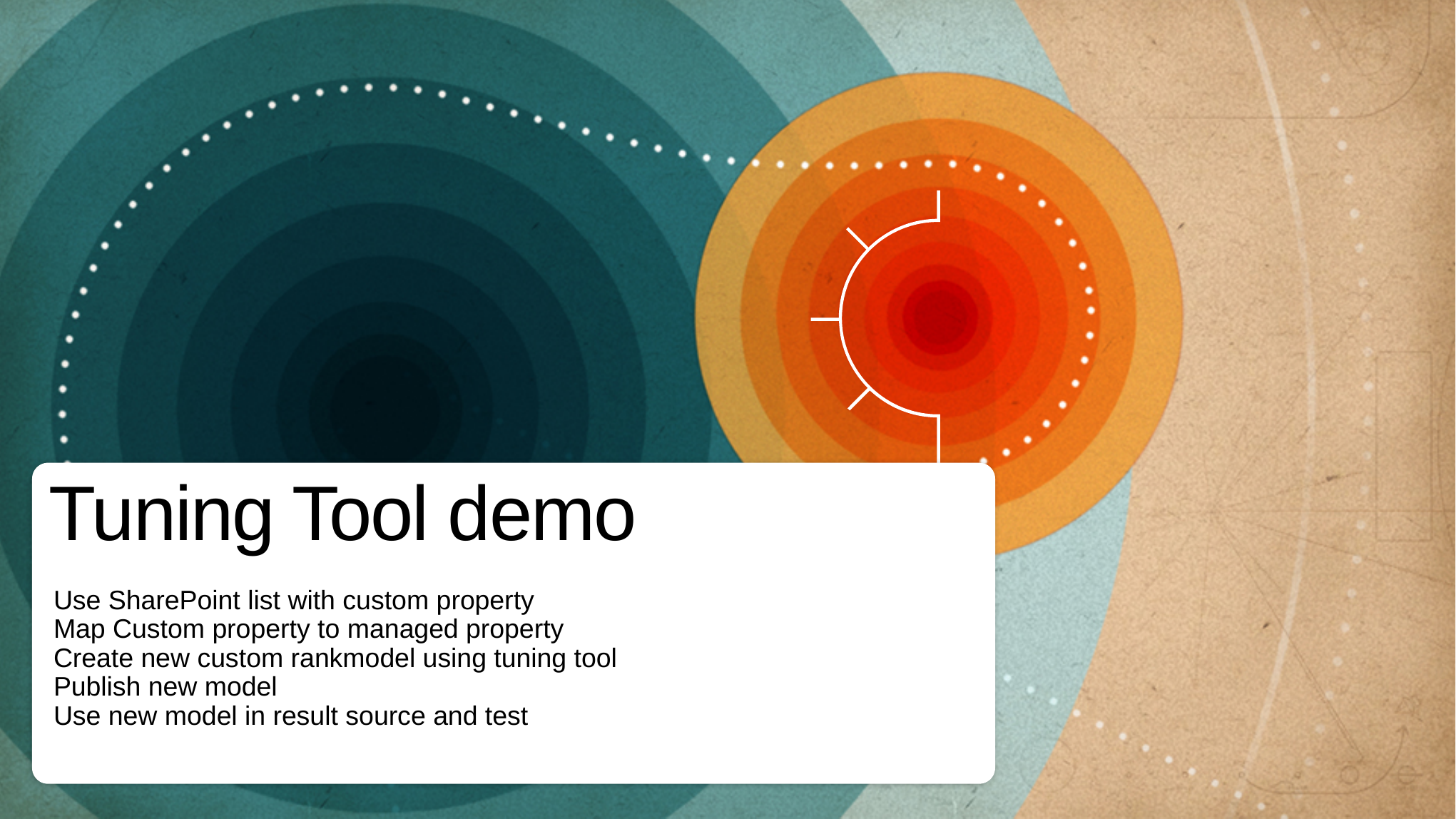

# Tuning Tool demo
Use SharePoint list with custom property
Map Custom property to managed property
Create new custom rankmodel using tuning tool
Publish new model
Use new model in result source and test